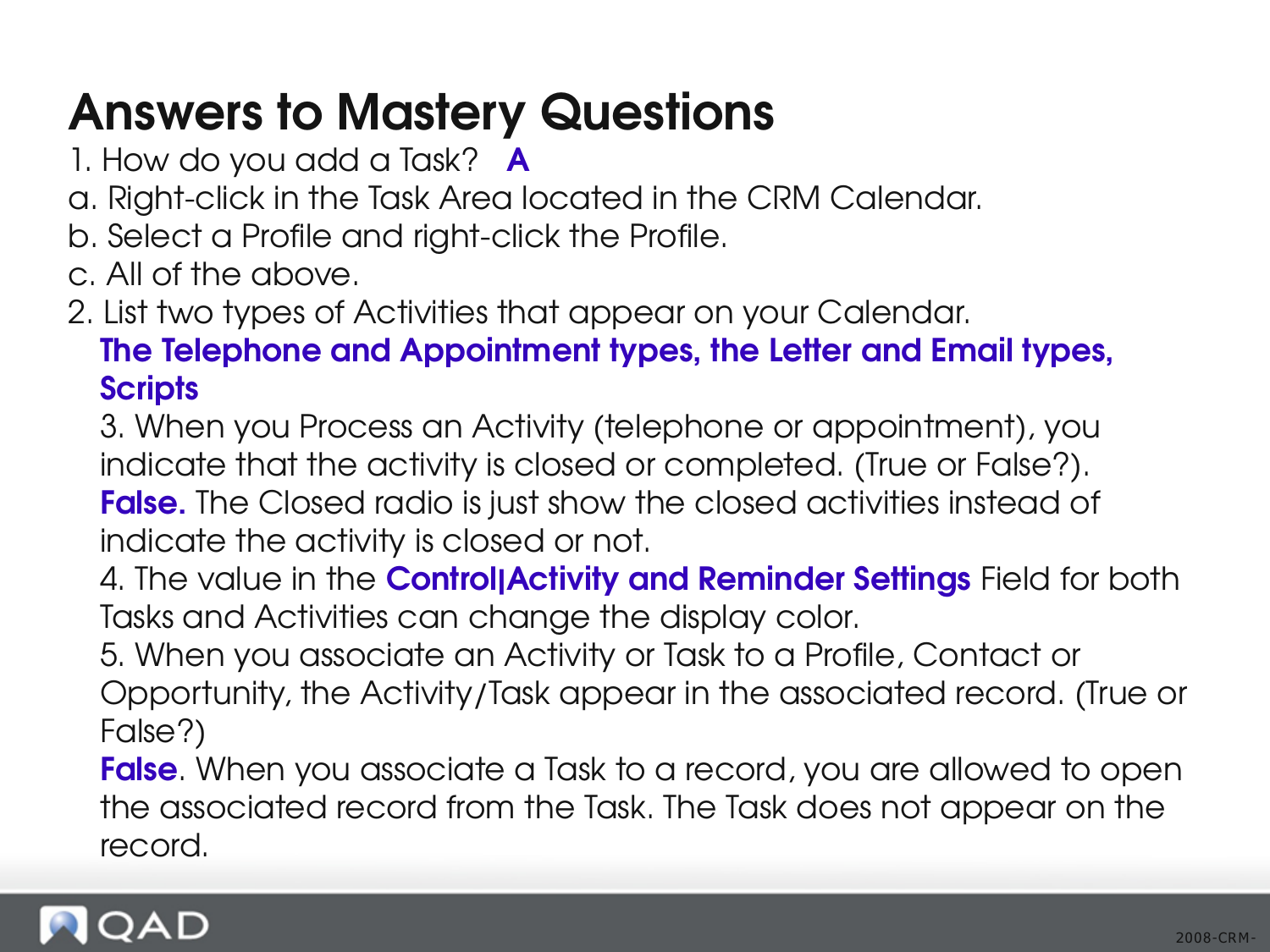

Answers to Mastery Questions
1. How do you add a Task?   A
a. Right-click in the Task Area located in the CRM Calendar.
b. Select a Profile and right-click the Profile.
c. All of the above.
2. List two types of Activities that appear on your Calendar.
The Telephone and Appointment types, the Letter and Email types, Scripts
3. When you Process an Activity (telephone or appointment), you indicate that the activity is closed or completed. (True or False?).
False. The Closed radio is just show the closed activities instead of indicate the activity is closed or not.
4. The value in the Control|Activity and Reminder Settings Field for both Tasks and Activities can change the display color.
5. When you associate an Activity or Task to a Profile, Contact or Opportunity, the Activity/Task appear in the associated record. (True or False?)
False. When you associate a Task to a record, you are allowed to open the associated record from the Task. The Task does not appear on the record.
2008-CRM-